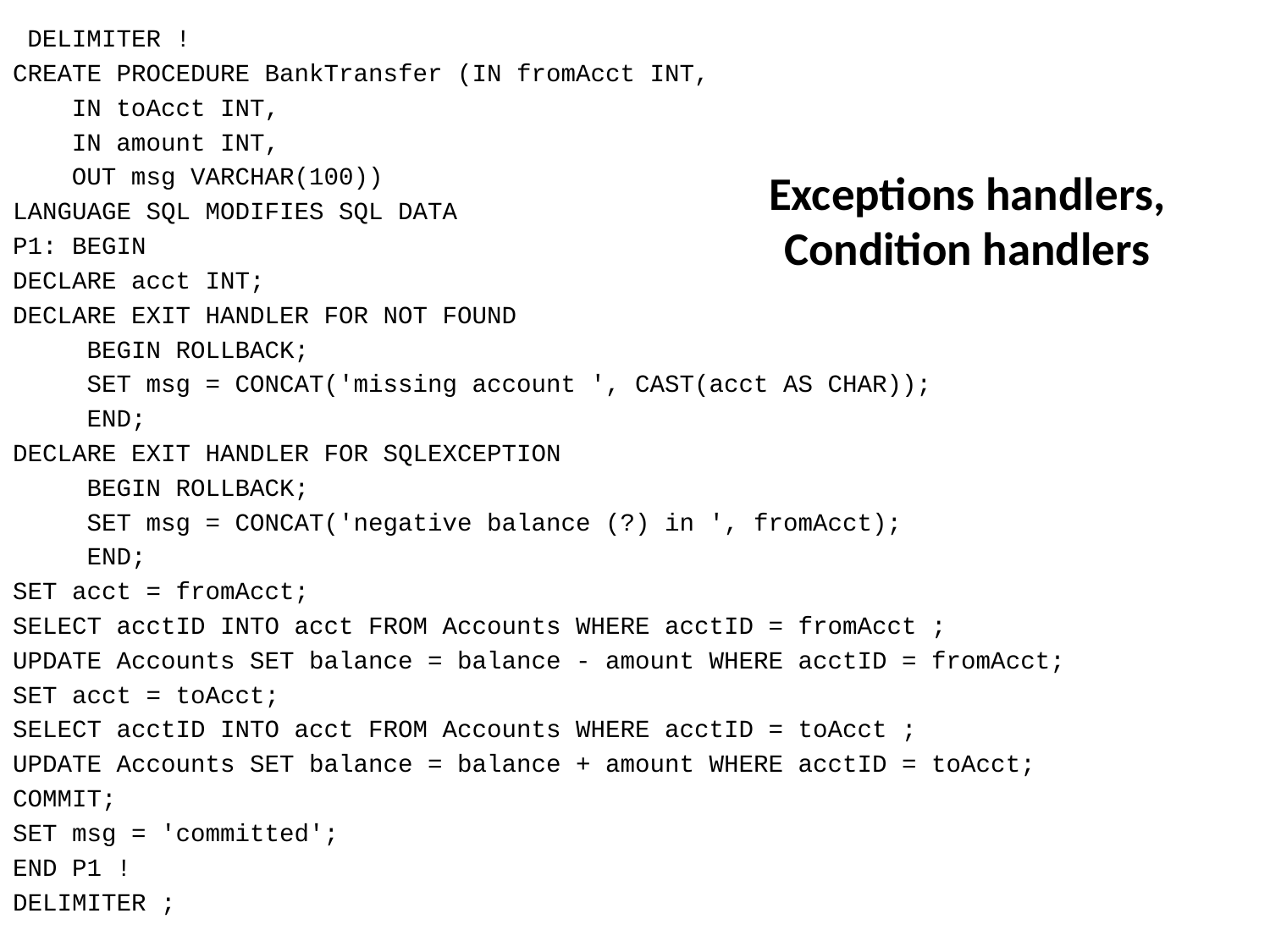

DELIMITER !
CREATE PROCEDURE BankTransfer (IN fromAcct INT,
    IN toAcct INT,
    IN amount INT,
    OUT msg VARCHAR(100))
LANGUAGE SQL MODIFIES SQL DATA
P1: BEGIN
DECLARE acct INT;
DECLARE EXIT HANDLER FOR NOT FOUND
     BEGIN ROLLBACK;
     SET msg = CONCAT('missing account ', CAST(acct AS CHAR));
     END;
DECLARE EXIT HANDLER FOR SQLEXCEPTION
     BEGIN ROLLBACK;
     SET msg = CONCAT('negative balance (?) in ', fromAcct);
     END;
SET acct = fromAcct;
SELECT acctID INTO acct FROM Accounts WHERE acctID = fromAcct ;
UPDATE Accounts SET balance = balance - amount WHERE acctID = fromAcct;
SET acct = toAcct;
SELECT acctID INTO acct FROM Accounts WHERE acctID = toAcct ;
UPDATE Accounts SET balance = balance + amount WHERE acctID = toAcct;
COMMIT;
SET msg = 'committed';
END P1 !
DELIMITER ;

# Exceptions handlers, Condition handlers